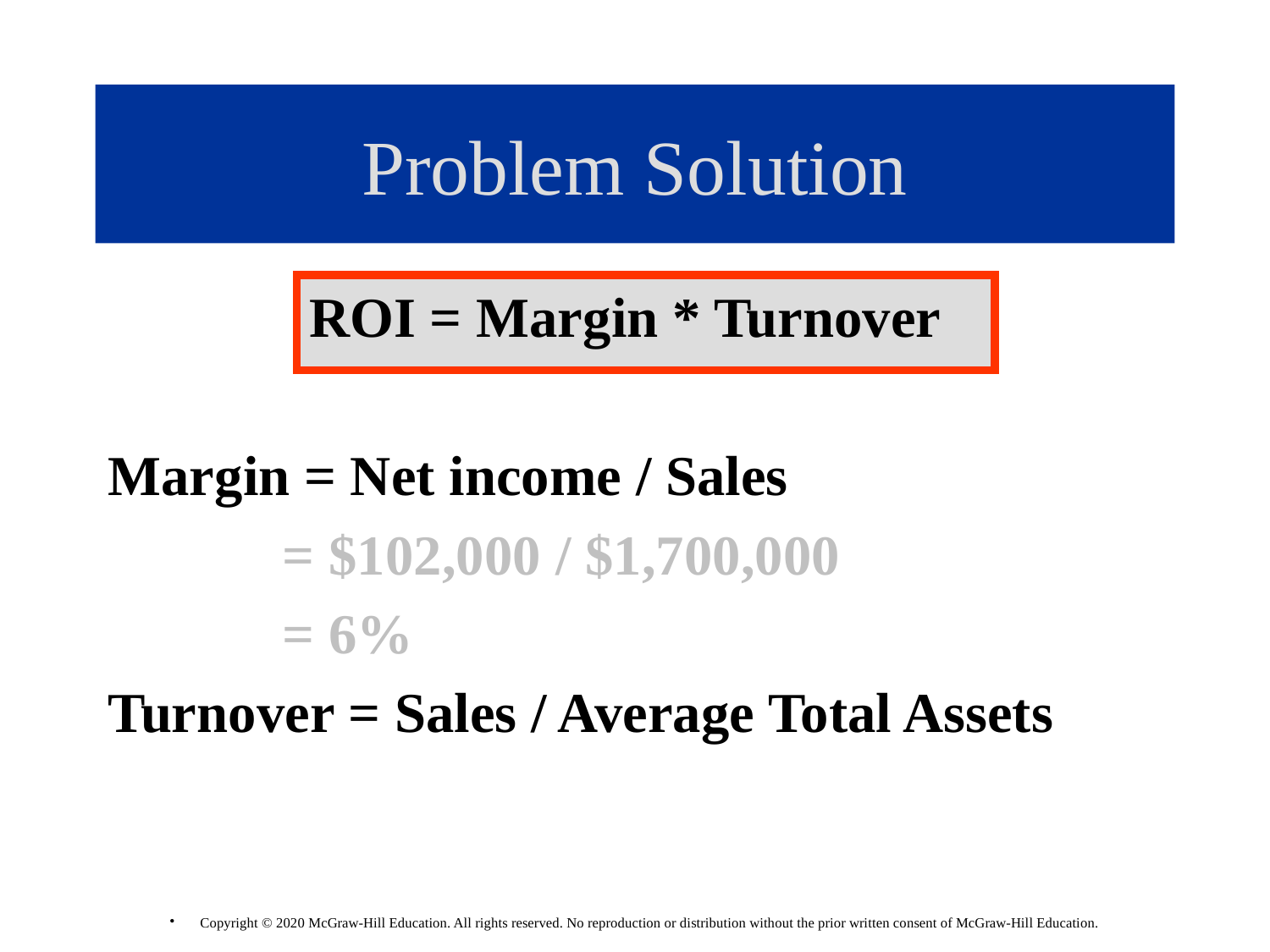

# Problem Solution

Margin = Net income / Sales
		= $102,000 / $1,700,000
		= 6%
Turnover = Sales / Average Total Assets

ROI = Margin * Turnover